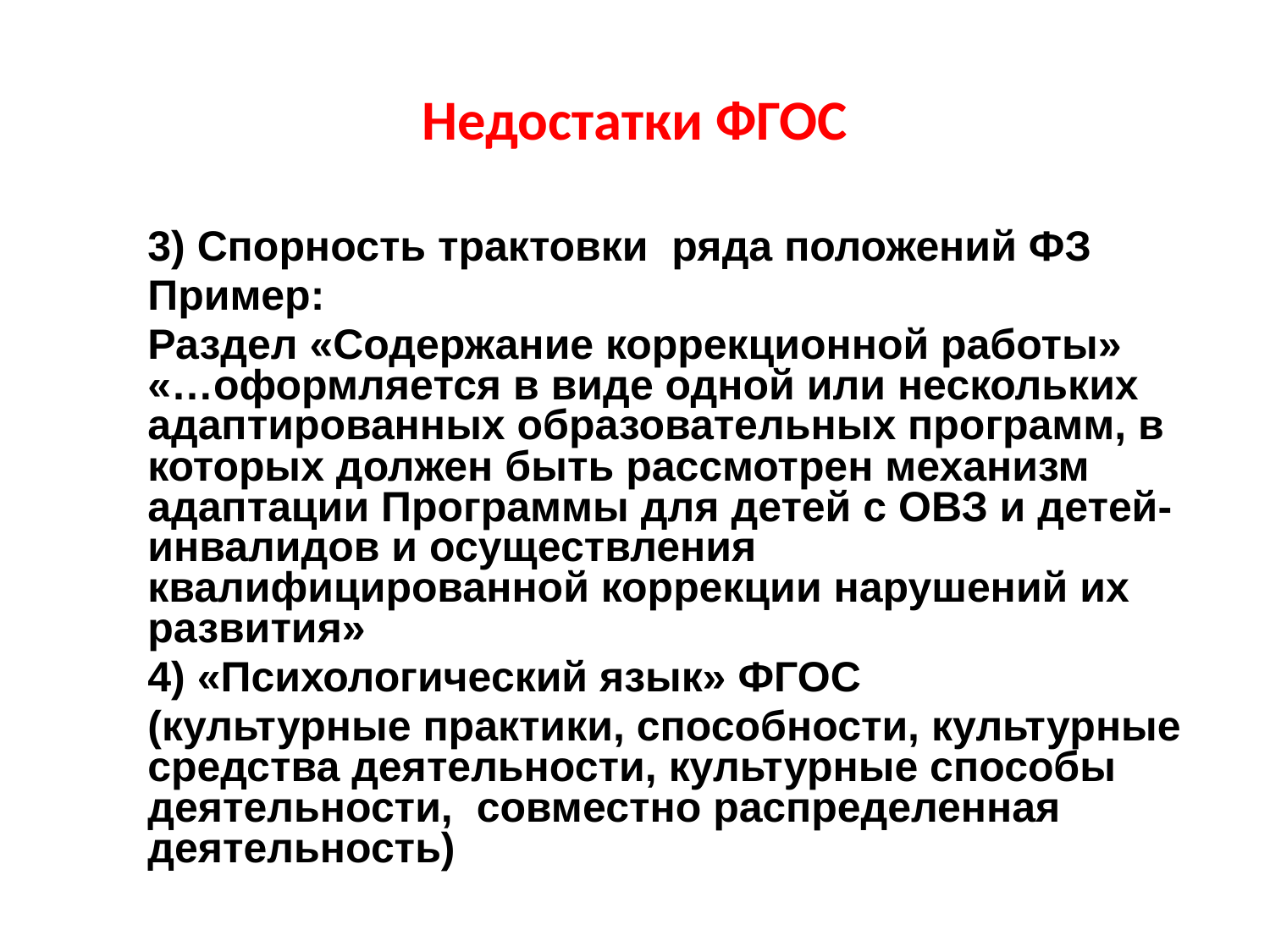

# Недостатки ФГОС
	3) Спорность трактовки  ряда положений ФЗ
	Пример:
	Раздел «Содержание коррекционной работы» «…оформляется в виде одной или нескольких адаптированных образовательных программ, в которых должен быть рассмотрен механизм адаптации Программы для детей с ОВЗ и детей-инвалидов и осуществления квалифицированной коррекции нарушений их развития»
	4) «Психологический язык» ФГОС
	(культурные практики, способности, культурные средства деятельности, культурные способы деятельности,  совместно распределенная деятельность)